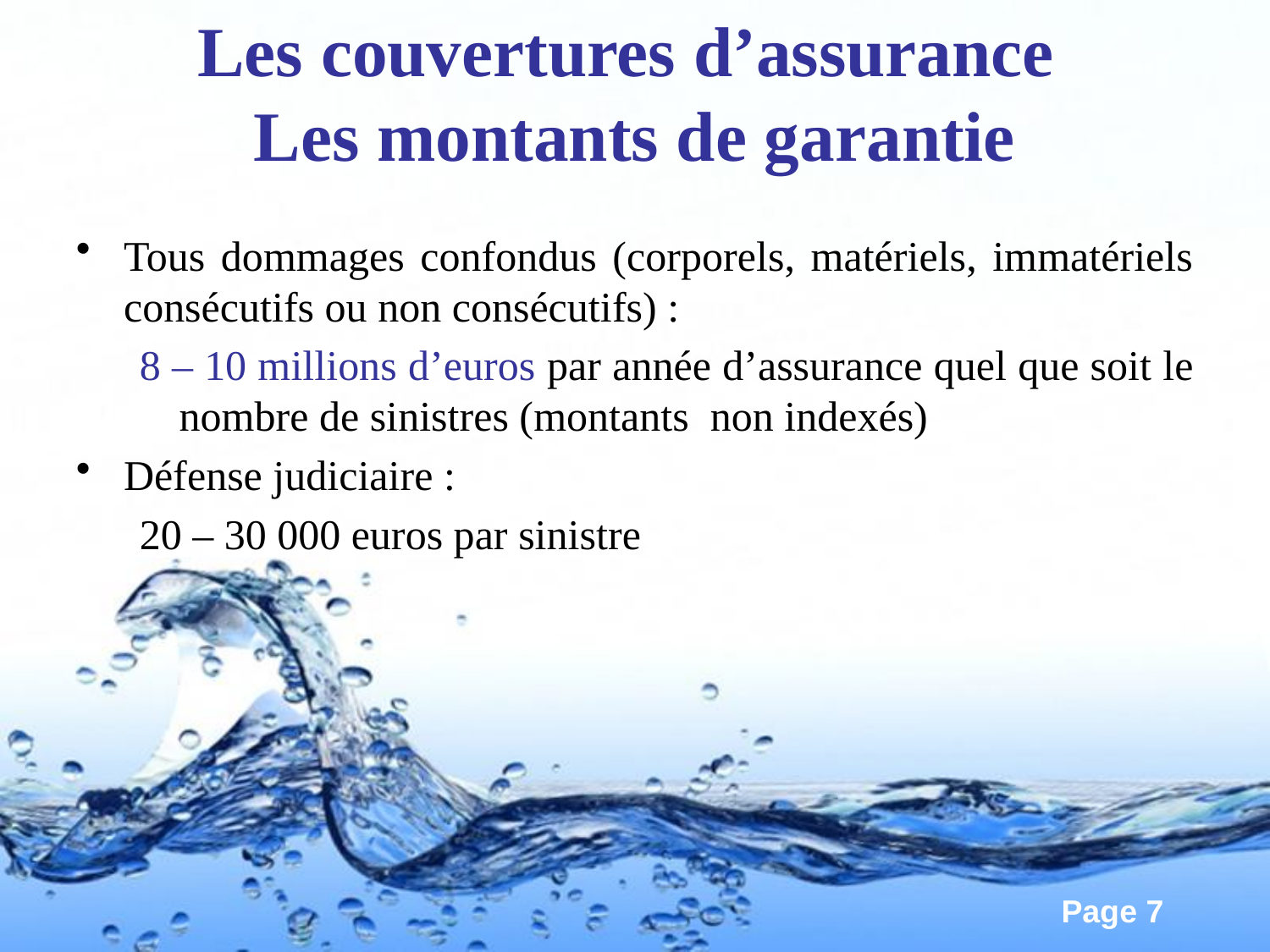

# Les couvertures d’assurance Les montants de garantie
Tous dommages confondus (corporels, matériels, immatériels consécutifs ou non consécutifs) :
8 – 10 millions d’euros par année d’assurance quel que soit le nombre de sinistres (montants  non indexés)
Défense judiciaire :
20 – 30 000 euros par sinistre